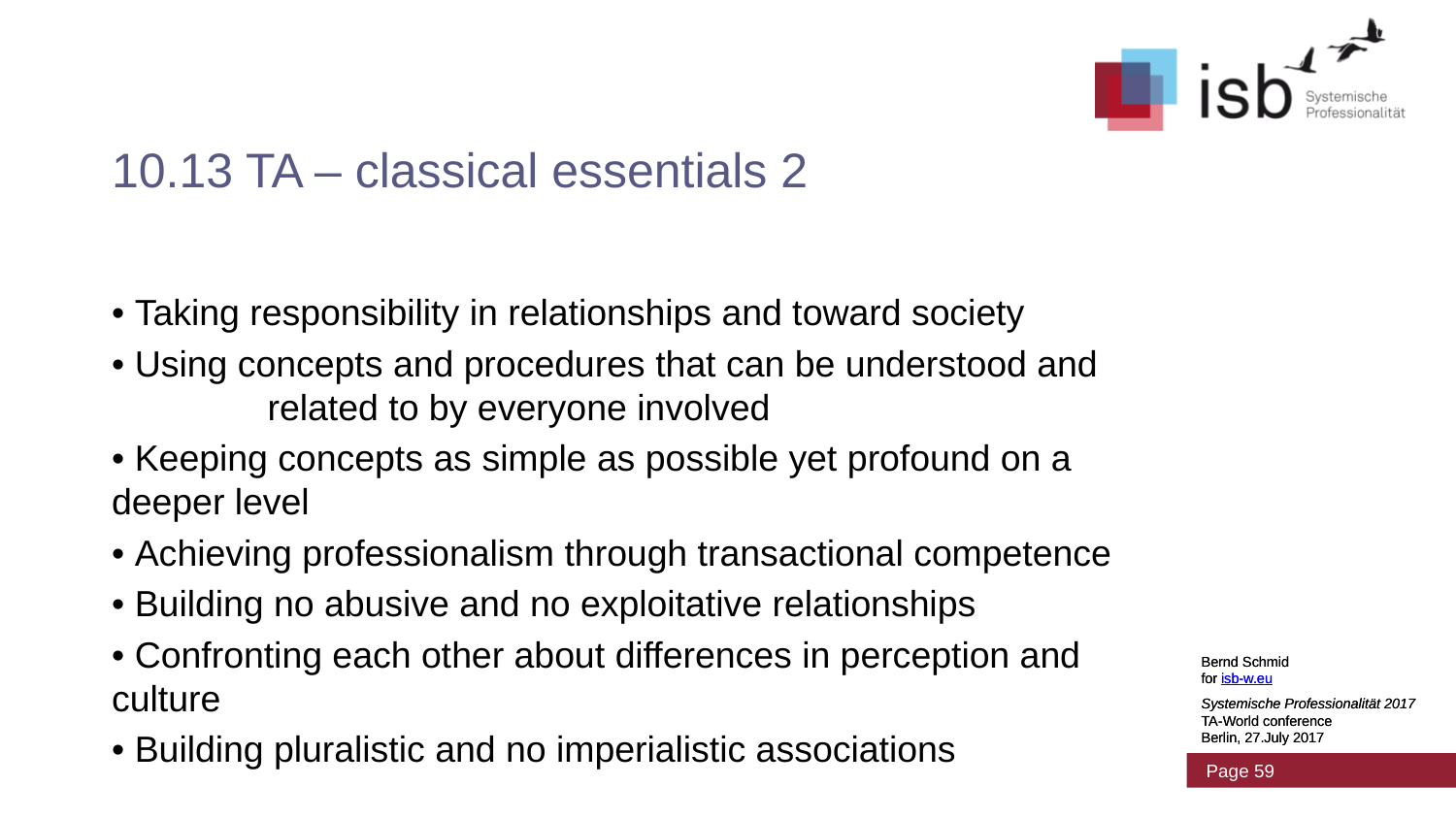

# 10.13 TA – classical essentials 2
• Taking responsibility in relationships and toward society
• Using concepts and procedures that can be understood and		 related to by everyone involved
• Keeping concepts as simple as possible yet profound on a deeper level
• Achieving professionalism through transactional competence
• Building no abusive and no exploitative relationships
• Confronting each other about differences in perception and culture
• Building pluralistic and no imperialistic associations
Bernd Schmid
for isb-w.eu
Systemische Professionalität 2017
TA-World conference
Berlin, 27.July 2017
 Page 59